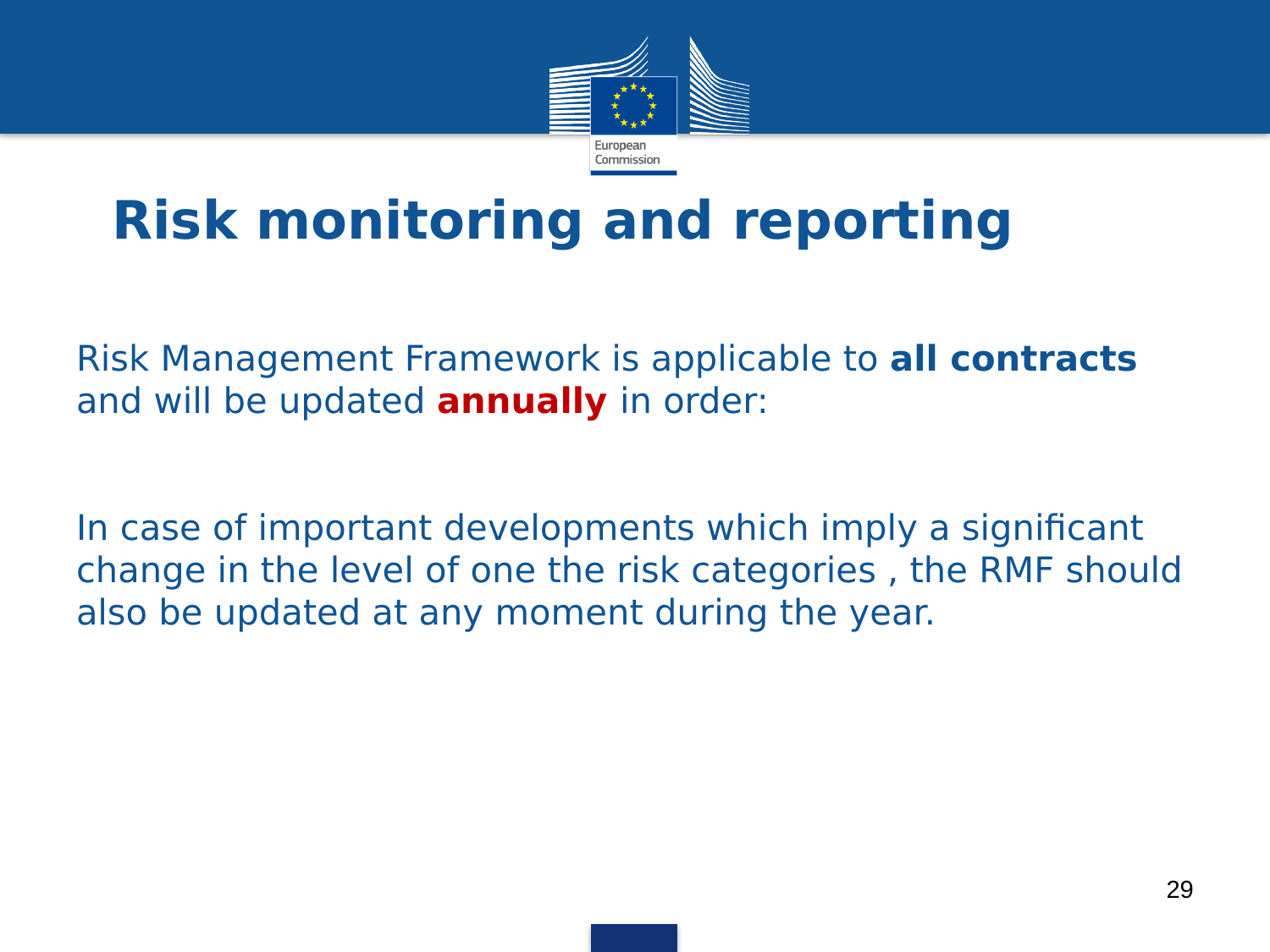

# Risk monitoring and reporting

Risk Management Framework is applicable to all contracts and will be updated annually in order:

In case of important developments which imply a significant change in the level of one the risk categories , the RMF should also be updated at any moment during the year.

29